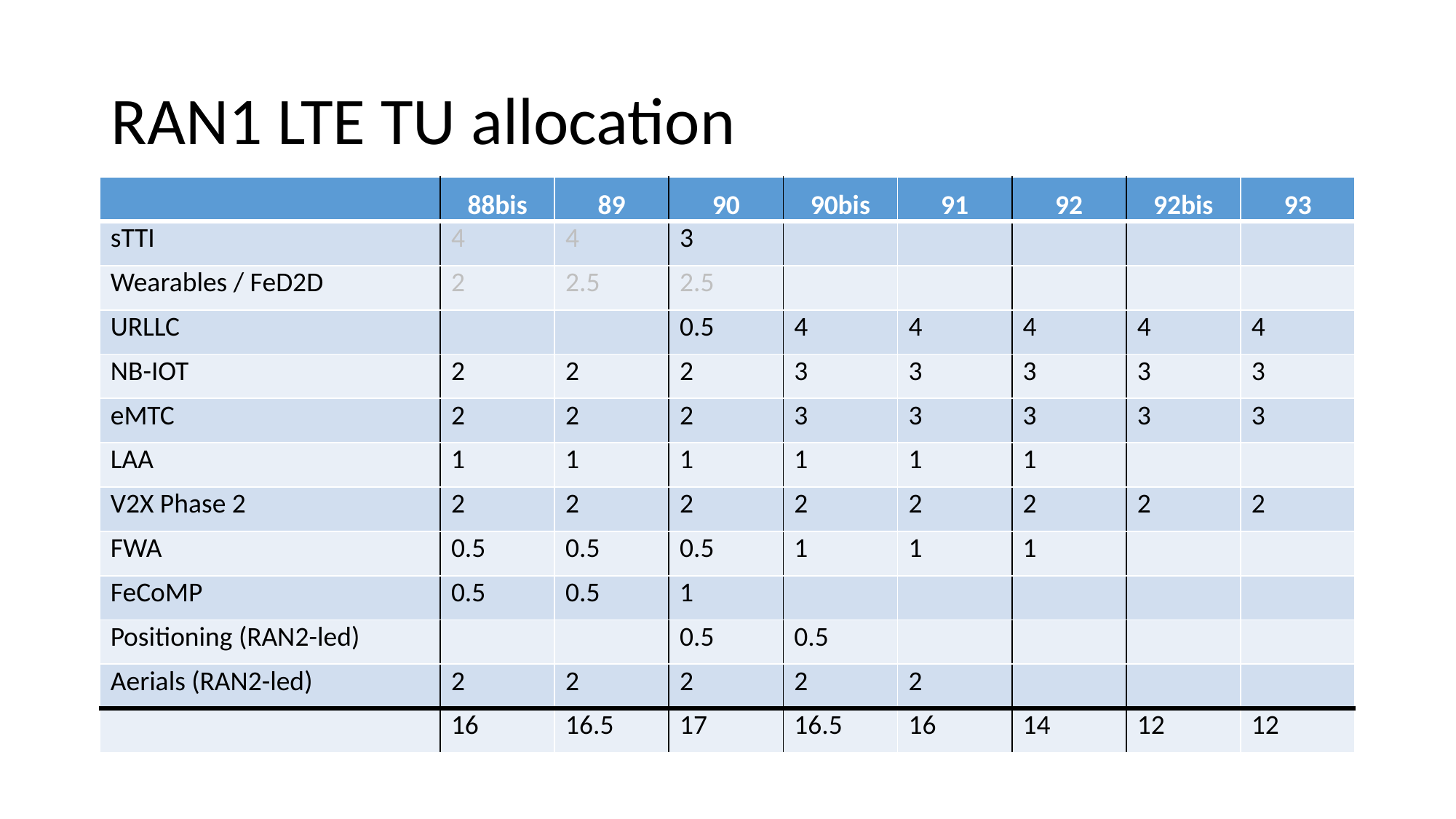

# RAN1 LTE TU allocation
|  | 88bis | 89 | 90 | 90bis | 91 | 92 | 92bis | 93 |
| --- | --- | --- | --- | --- | --- | --- | --- | --- |
| sTTI | 4 | 4 | 3 |  |  |  |  |  |
| Wearables / FeD2D | 2 | 2.5 | 2.5 |  |  |  |  |  |
| URLLC |  |  | 0.5 | 4 | 4 | 4 | 4 | 4 |
| NB-IOT | 2 | 2 | 2 | 3 | 3 | 3 | 3 | 3 |
| eMTC | 2 | 2 | 2 | 3 | 3 | 3 | 3 | 3 |
| LAA | 1 | 1 | 1 | 1 | 1 | 1 |  |  |
| V2X Phase 2 | 2 | 2 | 2 | 2 | 2 | 2 | 2 | 2 |
| FWA | 0.5 | 0.5 | 0.5 | 1 | 1 | 1 |  |  |
| FeCoMP | 0.5 | 0.5 | 1 |  |  |  |  |  |
| Positioning (RAN2-led) |  |  | 0.5 | 0.5 |  |  |  |  |
| Aerials (RAN2-led) | 2 | 2 | 2 | 2 | 2 |  |  |  |
|  | 16 | 16.5 | 17 | 16.5 | 16 | 14 | 12 | 12 |